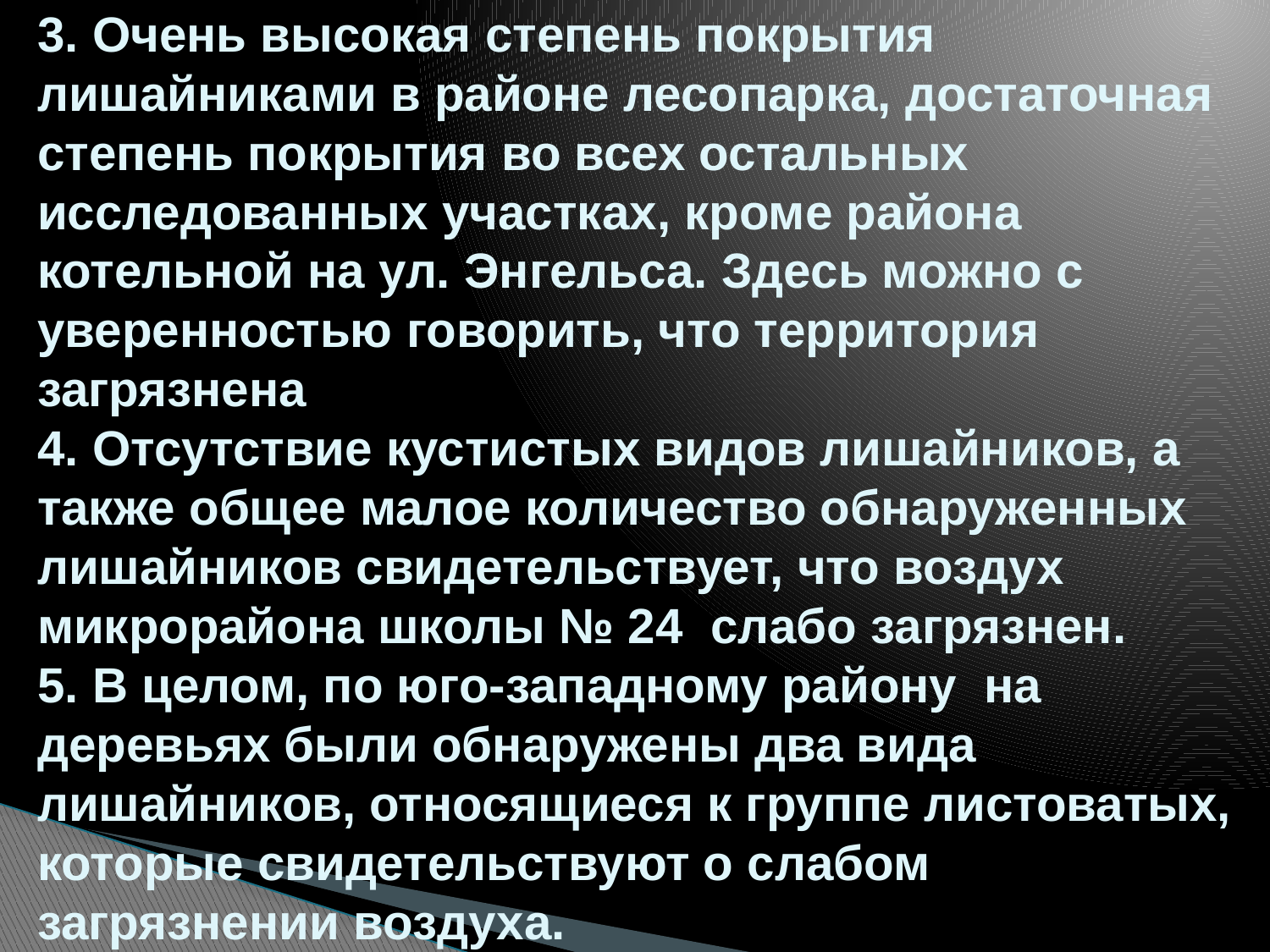

# 3. Очень высокая степень покрытия лишайниками в районе лесопарка, достаточная степень покрытия во всех остальных исследованных участках, кроме района котельной на ул. Энгельса. Здесь можно с уверенностью говорить, что территория загрязнена 4. Отсутствие кустистых видов лишайников, а также общее малое количество обнаруженных лишайников свидетельствует, что воздух микрорайона школы № 24  слабо загрязнен. 5. В целом, по юго-западному району  на деревьях были обнаружены два вида лишайников, относящиеся к группе листоватых, которые свидетельствуют о слабом загрязнении воздуха.